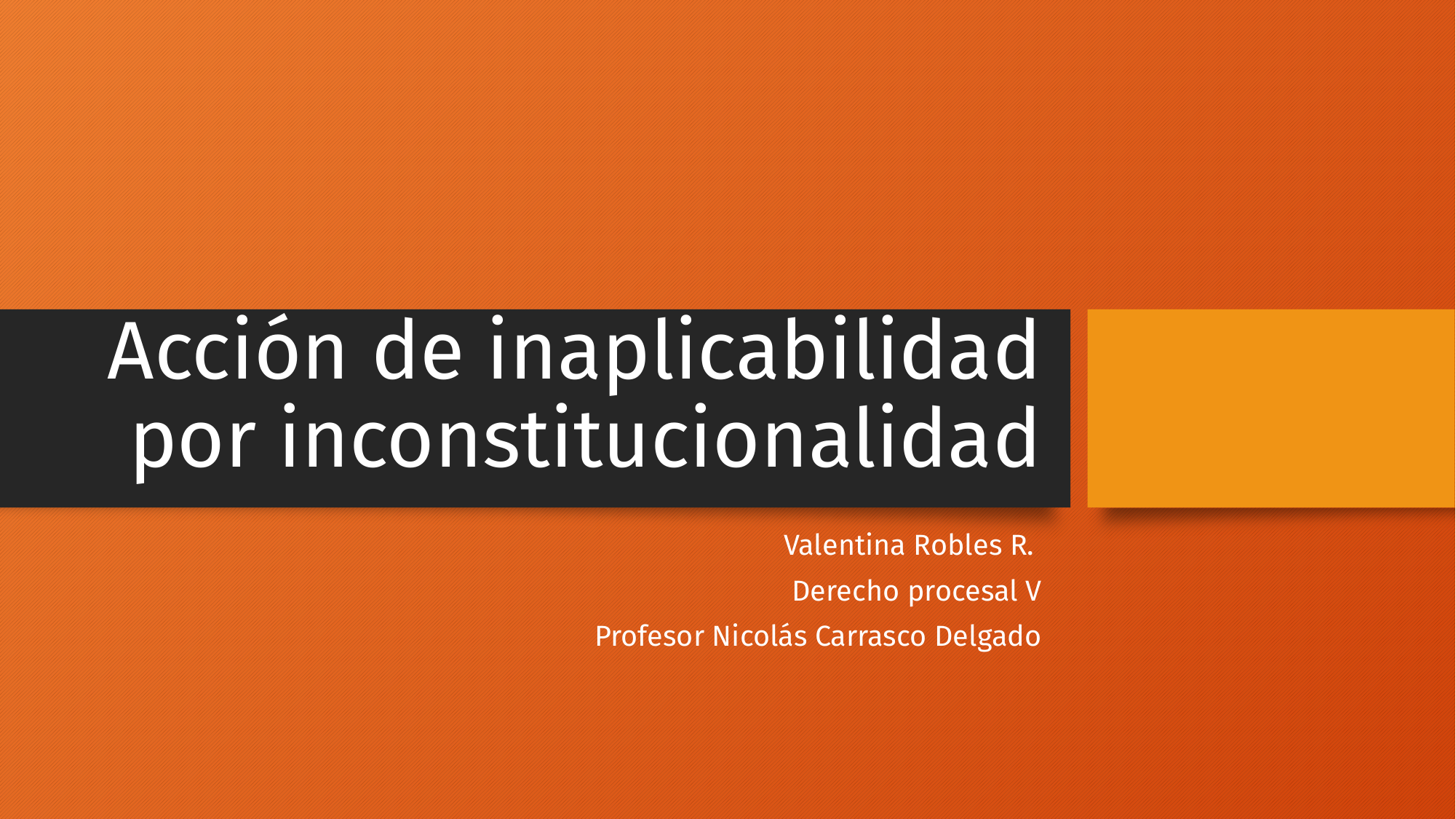

# Acción de inaplicabilidad por inconstitucionalidad
Valentina Robles R.
Derecho procesal V
Profesor Nicolás Carrasco Delgado